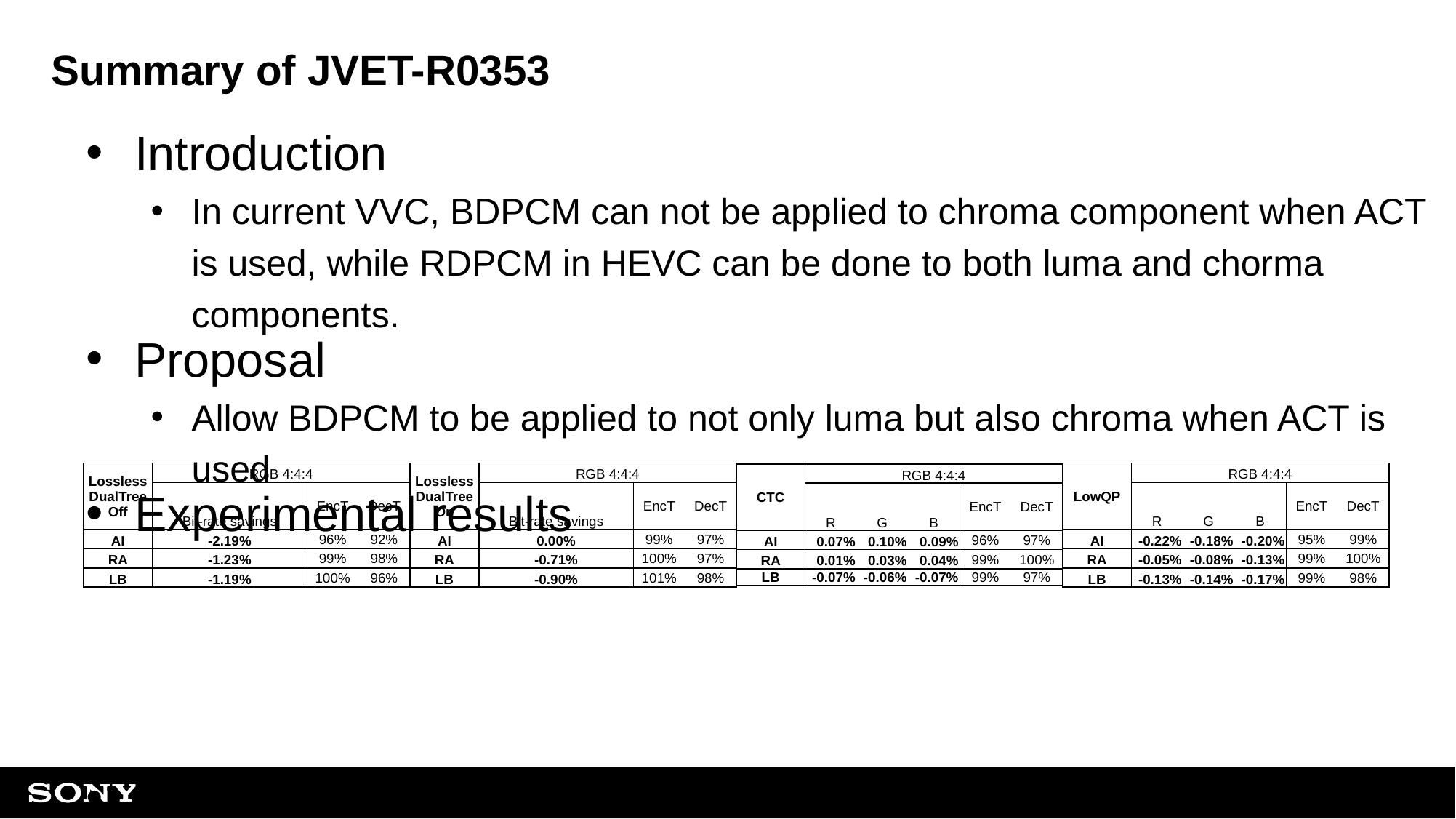

# Summary of JVET-R0353
Introduction
In current VVC, BDPCM can not be applied to chroma component when ACT is used, while RDPCM in HEVC can be done to both luma and chorma components.
Proposal
Allow BDPCM to be applied to not only luma but also chroma when ACT is used
Experimental results

Thanks to Kwai for the crosscheck

| Lossless DualTreeOff | RGB 4:4:4 |  |  |
| --- | --- | --- | --- |
|  | Bit-rate savings | EncT | DecT |
| AI | -2.19% | 96% | 92% |
| RA | -1.23% | 99% | 98% |
| LB | -1.19% | 100% | 96% |
| Lossless DualTreeOn | RGB 4:4:4 |  |  |
| --- | --- | --- | --- |
|  | Bit-rate savings | EncT | DecT |
| AI | 0.00% | 99% | 97% |
| RA | -0.71% | 100% | 97% |
| LB | -0.90% | 101% | 98% |
| LowQP | RGB 4:4:4 |  |  |  |  |
| --- | --- | --- | --- | --- | --- |
|  | R | G | B | EncT | DecT |
| AI | -0.22% | -0.18% | -0.20% | 95% | 99% |
| RA | -0.05% | -0.08% | -0.13% | 99% | 100% |
| LB | -0.13% | -0.14% | -0.17% | 99% | 98% |
| CTC | RGB 4:4:4 |  |  |  |  |
| --- | --- | --- | --- | --- | --- |
|  | R | G | B | EncT | DecT |
| AI | 0.07% | 0.10% | 0.09% | 96% | 97% |
| RA | 0.01% | 0.03% | 0.04% | 99% | 100% |
| LB | -0.07% | -0.06% | -0.07% | 99% | 97% |